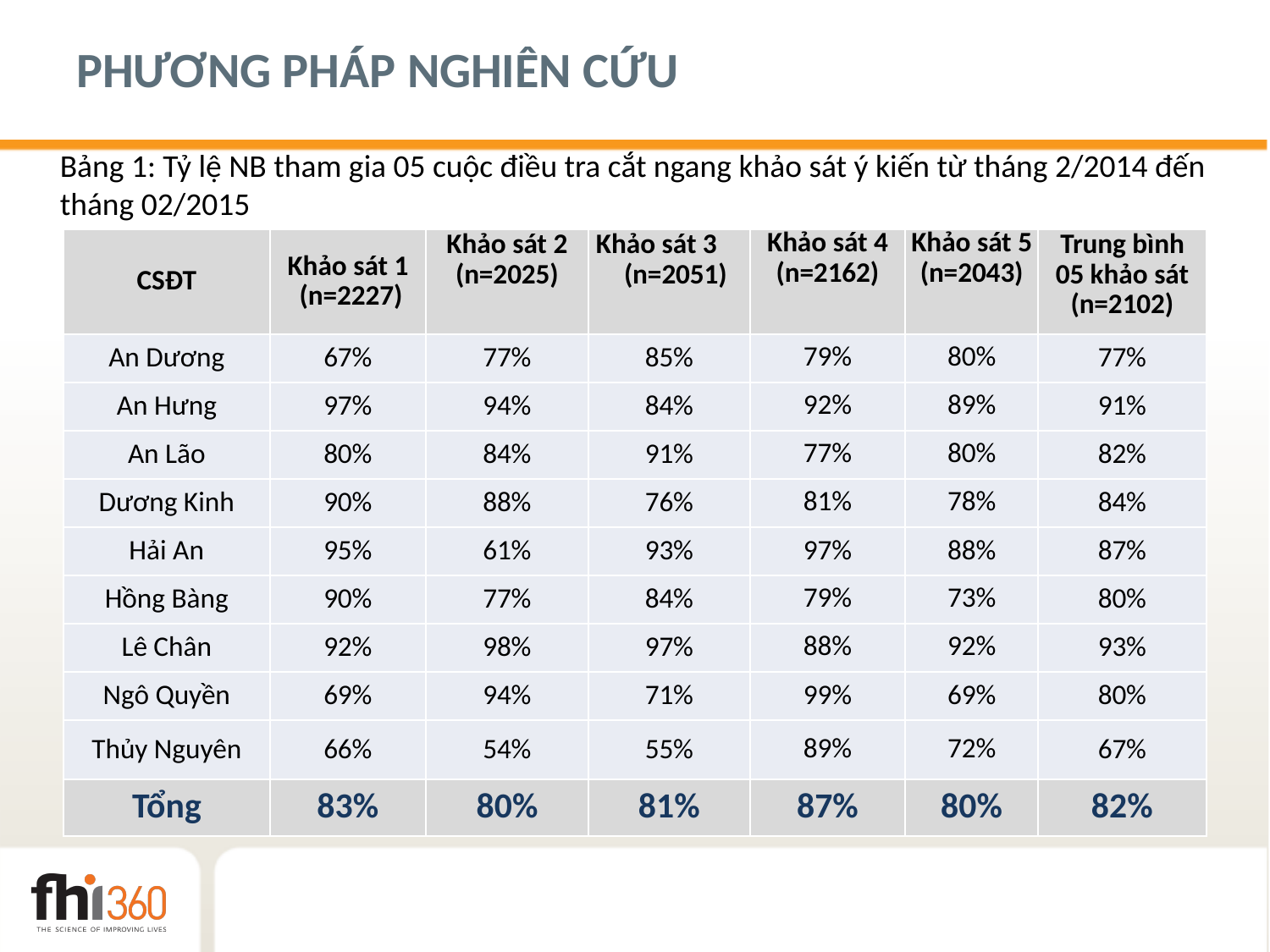

# PHƯƠNG PHÁP NGHIÊN CỨU
Bảng 1: Tỷ lệ NB tham gia 05 cuộc điều tra cắt ngang khảo sát ý kiến từ tháng 2/2014 đến tháng 02/2015
| CSĐT | Khảo sát 1 (n=2227) | Khảo sát 2 (n=2025) | Khảo sát 3 (n=2051) | Khảo sát 4 (n=2162) | Khảo sát 5 (n=2043) | Trung bình 05 khảo sát (n=2102) |
| --- | --- | --- | --- | --- | --- | --- |
| An Dương | 67% | 77% | 85% | 79% | 80% | 77% |
| An Hưng | 97% | 94% | 84% | 92% | 89% | 91% |
| An Lão | 80% | 84% | 91% | 77% | 80% | 82% |
| Dương Kinh | 90% | 88% | 76% | 81% | 78% | 84% |
| Hải An | 95% | 61% | 93% | 97% | 88% | 87% |
| Hồng Bàng | 90% | 77% | 84% | 79% | 73% | 80% |
| Lê Chân | 92% | 98% | 97% | 88% | 92% | 93% |
| Ngô Quyền | 69% | 94% | 71% | 99% | 69% | 80% |
| Thủy Nguyên | 66% | 54% | 55% | 89% | 72% | 67% |
| Tổng | 83% | 80% | 81% | 87% | 80% | 82% |